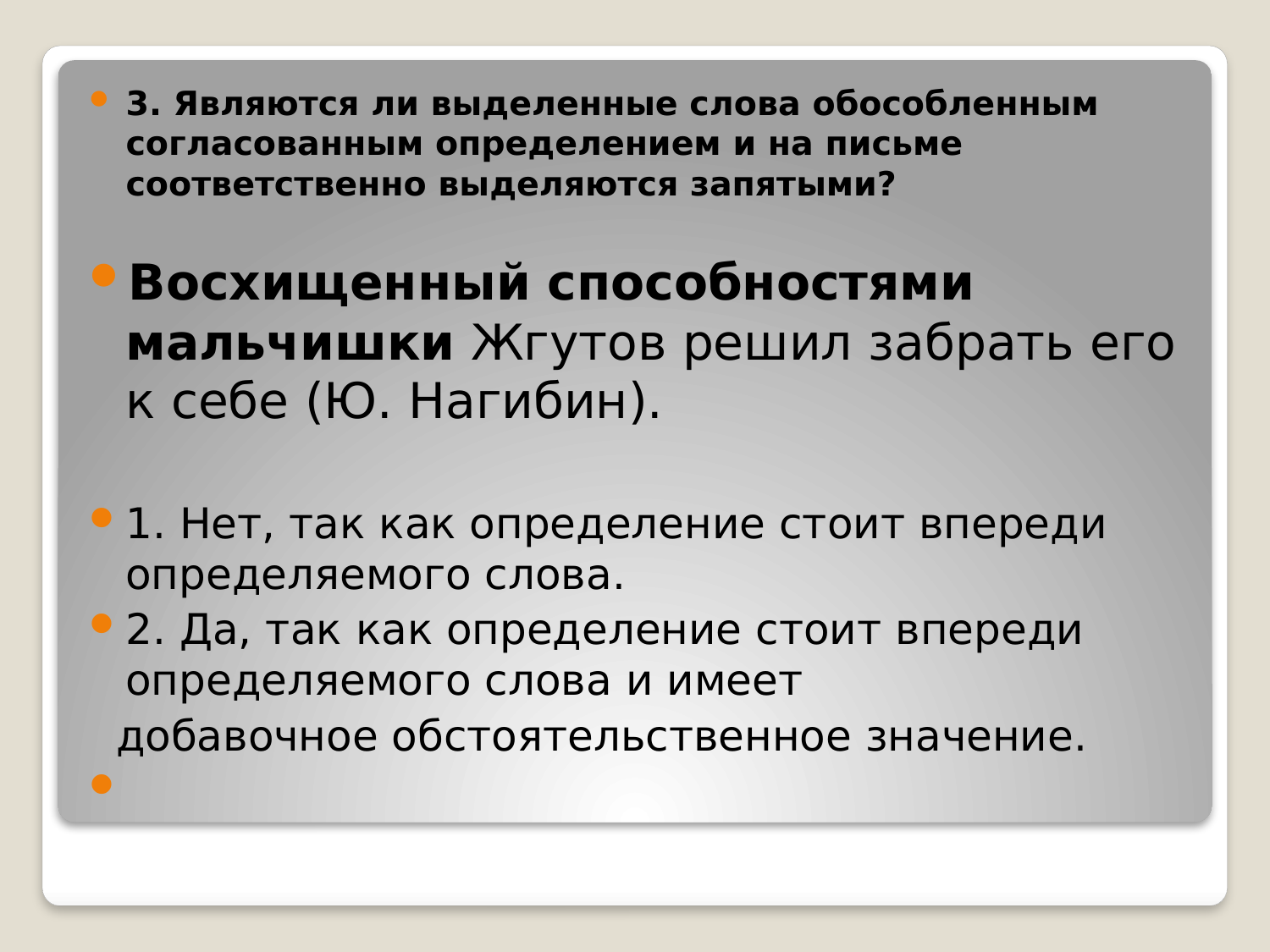

3. Являются ли выделенные слова обособленным согласованным определением и на письме соответственно выделяются запятыми?

Восхищенный способностями мальчишки Жгутов решил забрать его к себе (Ю. Нагибин).

1. Нет, так как определение стоит впереди определяемого слова.
2. Да, так как определение стоит впереди определяемого слова и имеет
  добавочное обстоятельственное значение.